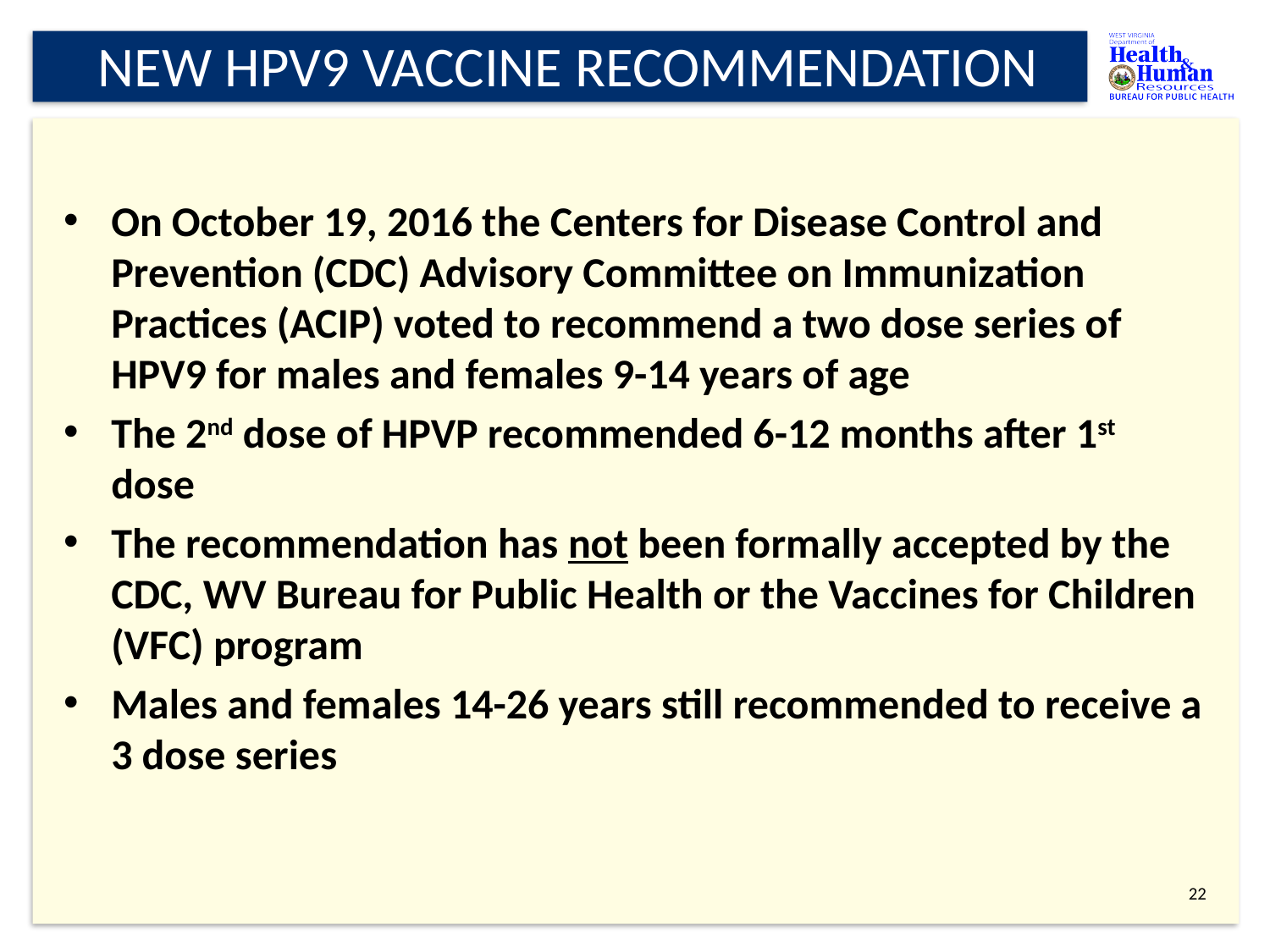

# NEW HPV9 VACCINE RECOMMENDATION

On October 19, 2016 the Centers for Disease Control and Prevention (CDC) Advisory Committee on Immunization Practices (ACIP) voted to recommend a two dose series of HPV9 for males and females 9-14 years of age
The 2nd dose of HPVP recommended 6-12 months after 1st dose
The recommendation has not been formally accepted by the CDC, WV Bureau for Public Health or the Vaccines for Children (VFC) program
Males and females 14-26 years still recommended to receive a 3 dose series
22